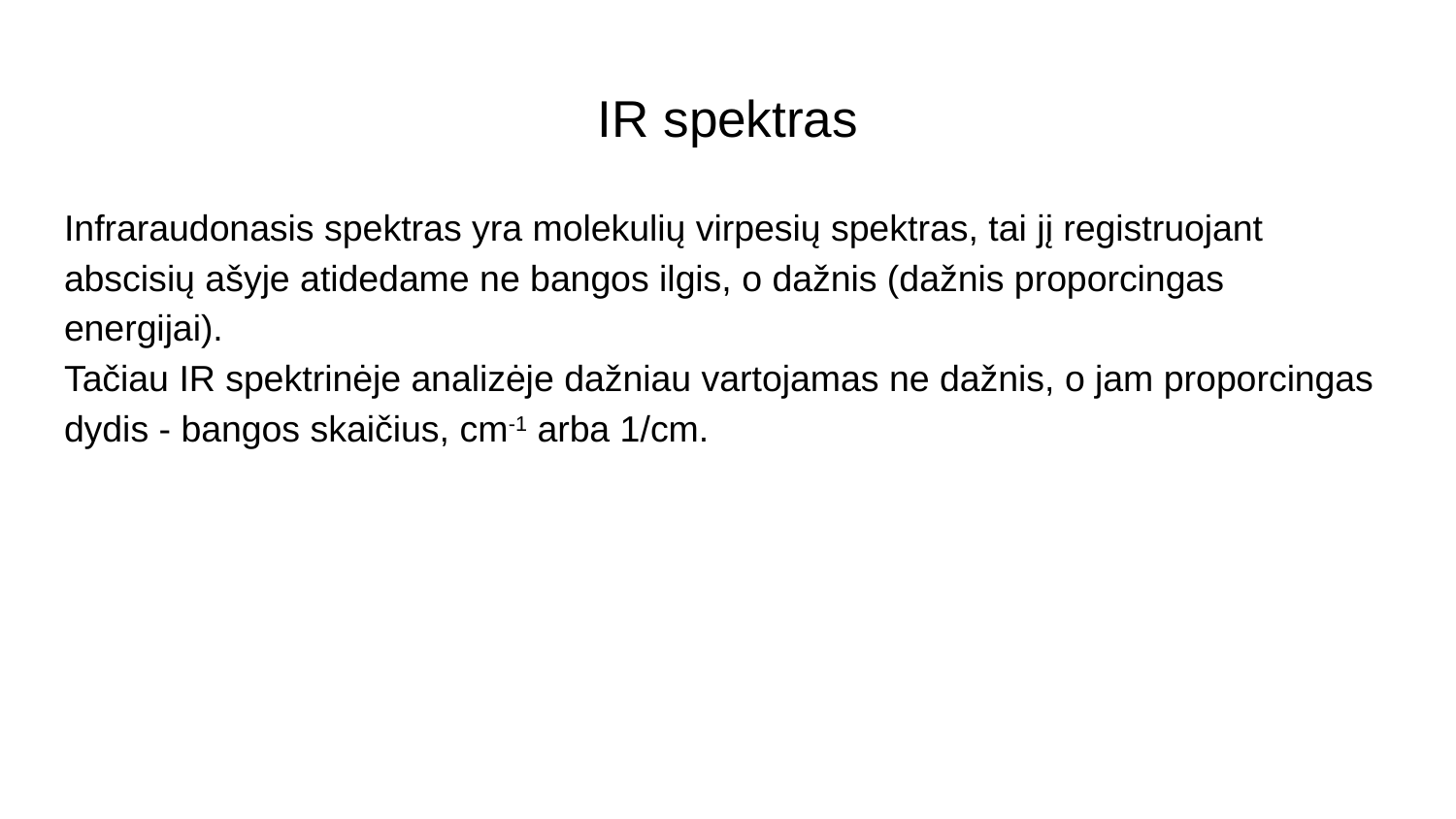

# IR spektras
Infraraudonasis spektras yra molekulių virpesių spektras, tai jį registruojant abscisių ašyje atidedame ne bangos ilgis, o dažnis (dažnis proporcingas energijai).
Tačiau IR spektrinėje analizėje dažniau vartojamas ne dažnis, o jam proporcingas dydis - bangos skaičius, cm-1 arba 1/cm.